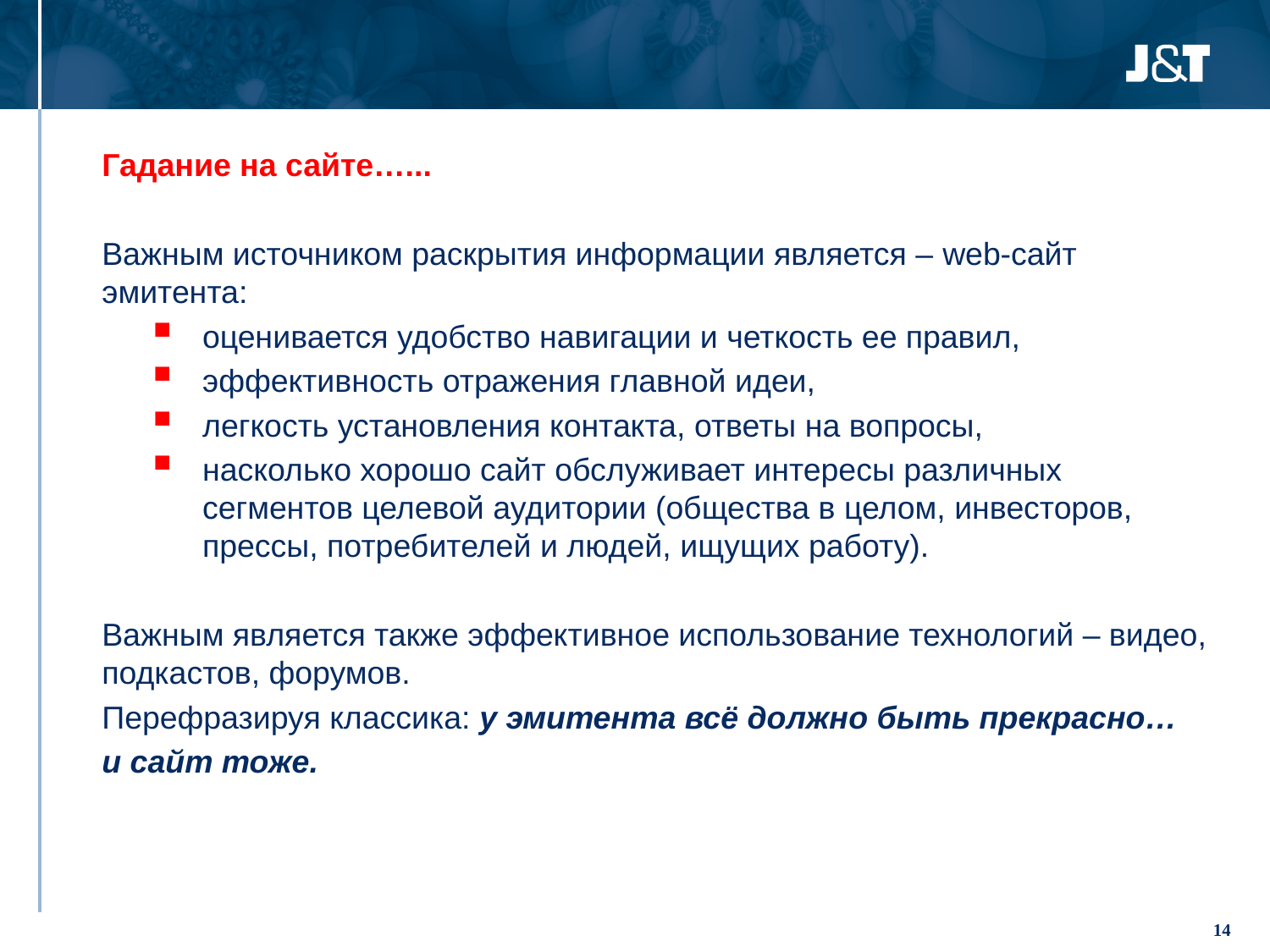

#
Гадание на сайте…...

Важным источником раскрытия информации является – web-сайт эмитента:
оценивается удобство навигации и четкость ее правил,
эффективность отражения главной идеи,
легкость установления контакта, ответы на вопросы,
насколько хорошо сайт обслуживает интересы различных сегментов целевой аудитории (общества в целом, инвесторов, прессы, потребителей и людей, ищущих работу).

Важным является также эффективное использование технологий – видео, подкастов, форумов.
Перефразируя классика: у эмитента всё должно быть прекрасно…
и сайт тоже.

14